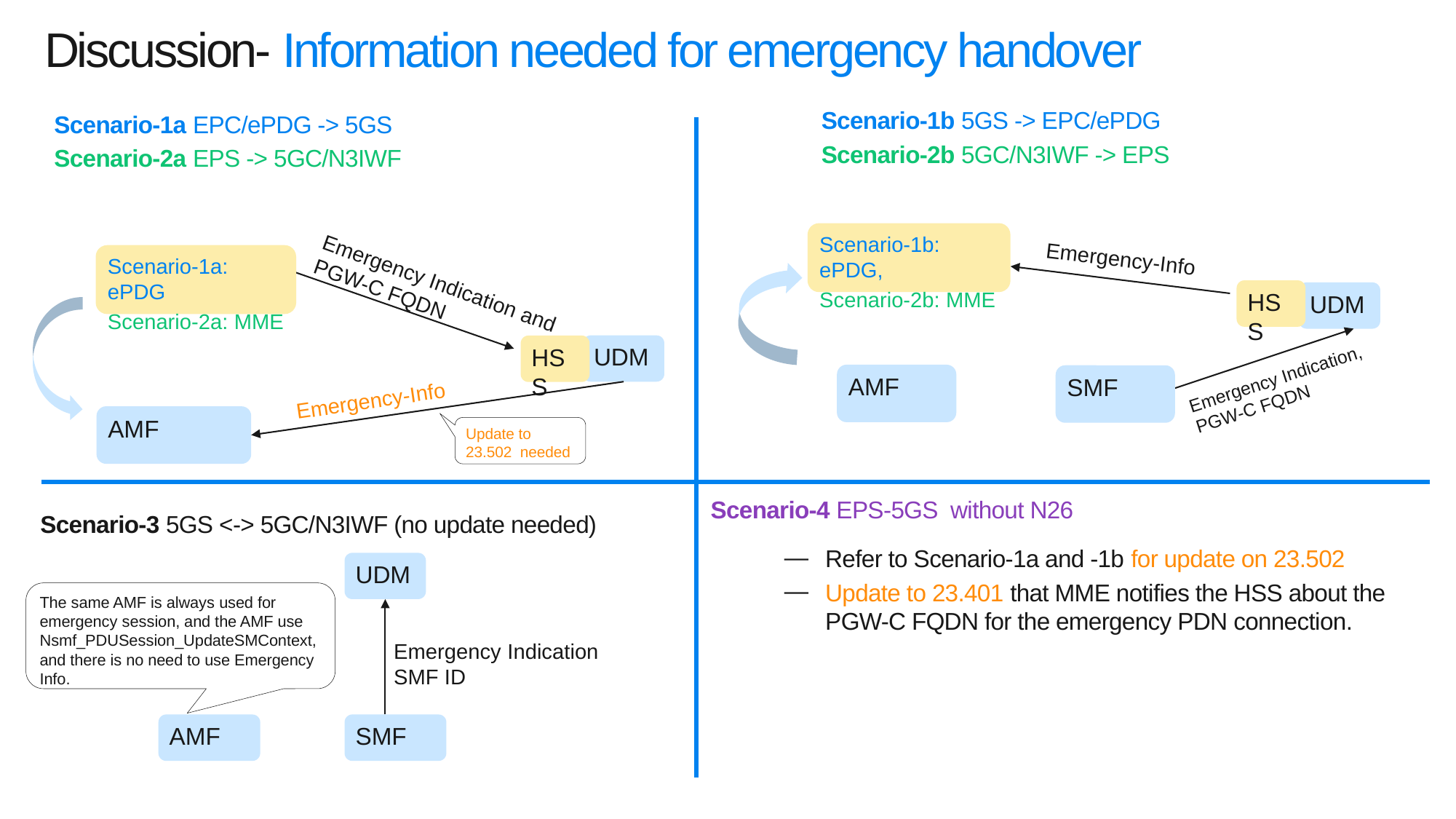

# Discussion- Information needed for emergency handover
Scenario-1b 5GS -> EPC/ePDG
Scenario-2b 5GC/N3IWF -> EPS

Scenario-1a EPC/ePDG -> 5GS
Scenario-2a EPS -> 5GC/N3IWF

Scenario-1b: ePDG,
Scenario-2b: MME
Emergency-Info
Scenario-1a: ePDG
Scenario-2a: MME

Emergency Indication and
PGW-C FQDN
HSS
UDM

UDM
HSS
Emergency Indication,
PGW-C FQDN
AMF
SMF
Emergency-Info
AMF
Update to 23.502  needed
Scenario-4 EPS-5GS  without N26
Scenario-3 5GS <-> 5GC/N3IWF (no update needed)
Refer to Scenario-1a and -1b for update on 23.502
Update to 23.401 that MME notifies the HSS about the PGW-C FQDN for the emergency PDN connection.

UDM
The same AMF is always used for emergency session, and the AMF use Nsmf_PDUSession_UpdateSMContext, and there is no need to use Emergency Info.
Emergency Indication
SMF ID
AMF
SMF